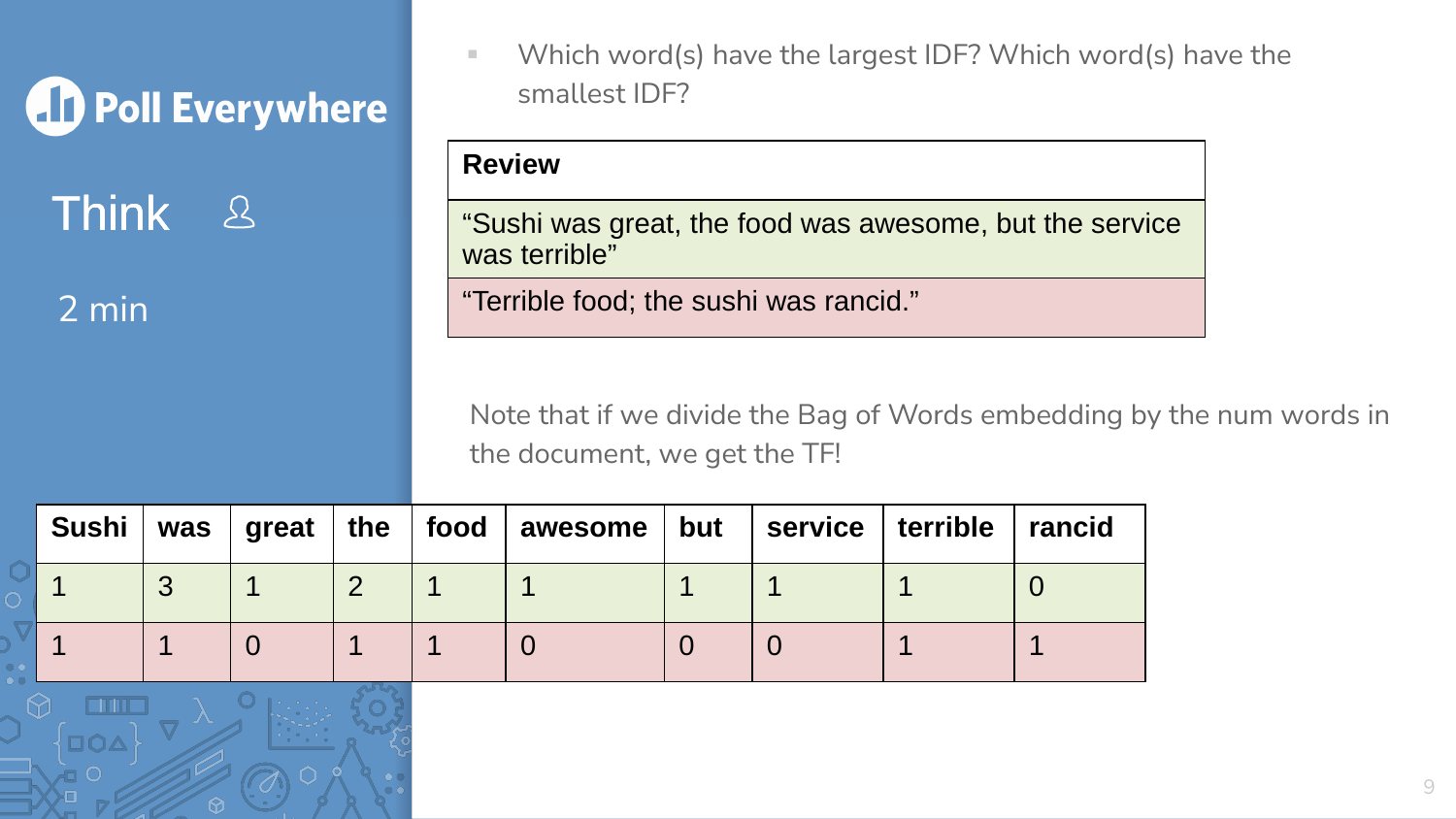

Which word(s) have the largest IDF? Which word(s) have the smallest IDF?
| Review |
| --- |
| “Sushi was great, the food was awesome, but the service was terrible” |
| “Terrible food; the sushi was rancid.” |
# 2 min
Note that if we divide the Bag of Words embedding by the num words in the document, we get the TF!
| Sushi | was | great | the | food | awesome | but | service | terrible | rancid |
| --- | --- | --- | --- | --- | --- | --- | --- | --- | --- |
| 1 | 3 | 1 | 2 | 1 | 1 | 1 | 1 | 1 | 0 |
| 1 | 1 | 0 | 1 | 1 | 0 | 0 | 0 | 1 | 1 |
9